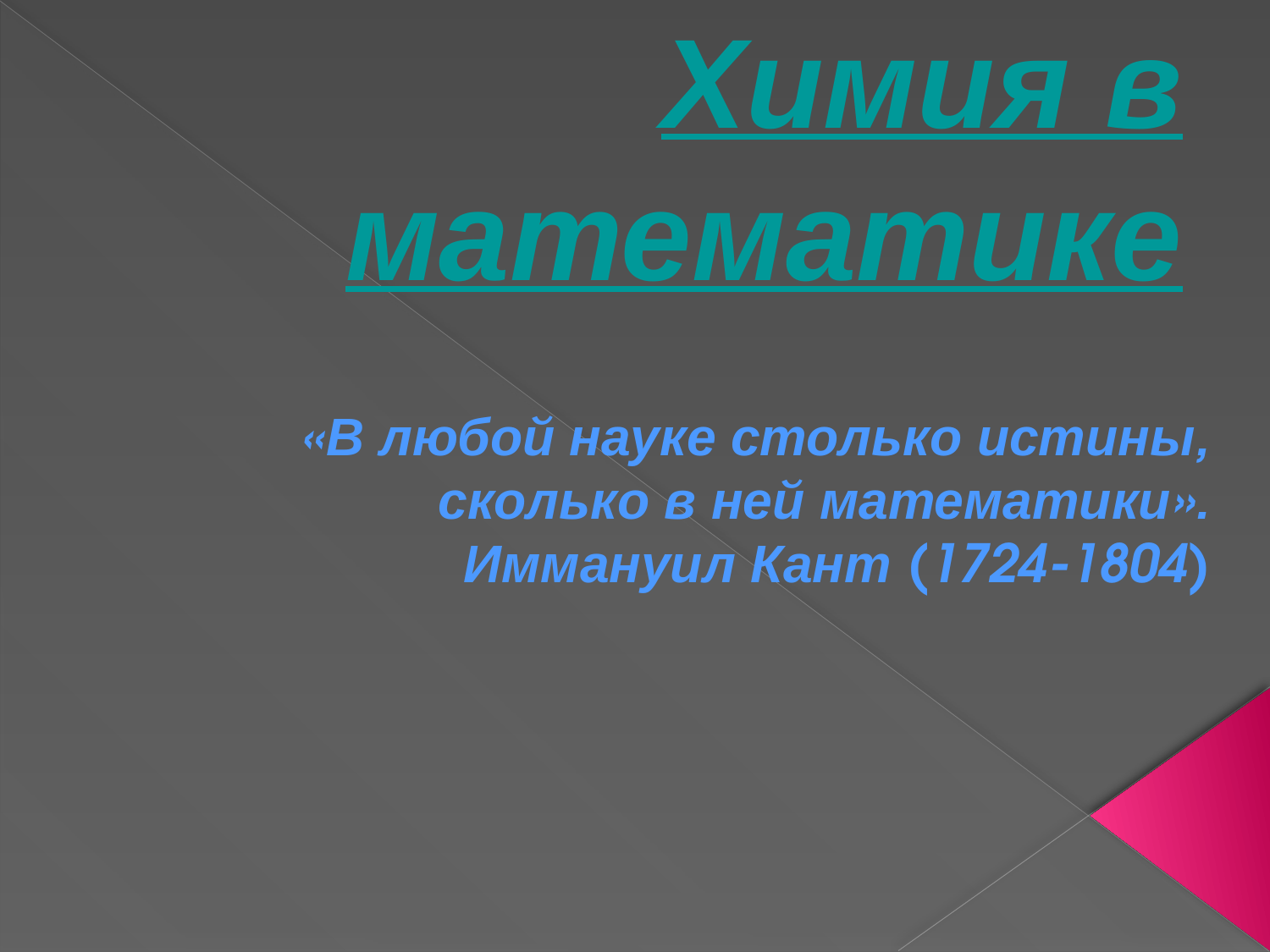

# Химия в математике
«В любой науке столько истины, сколько в ней математики».
Иммануил Кант (1724-1804)